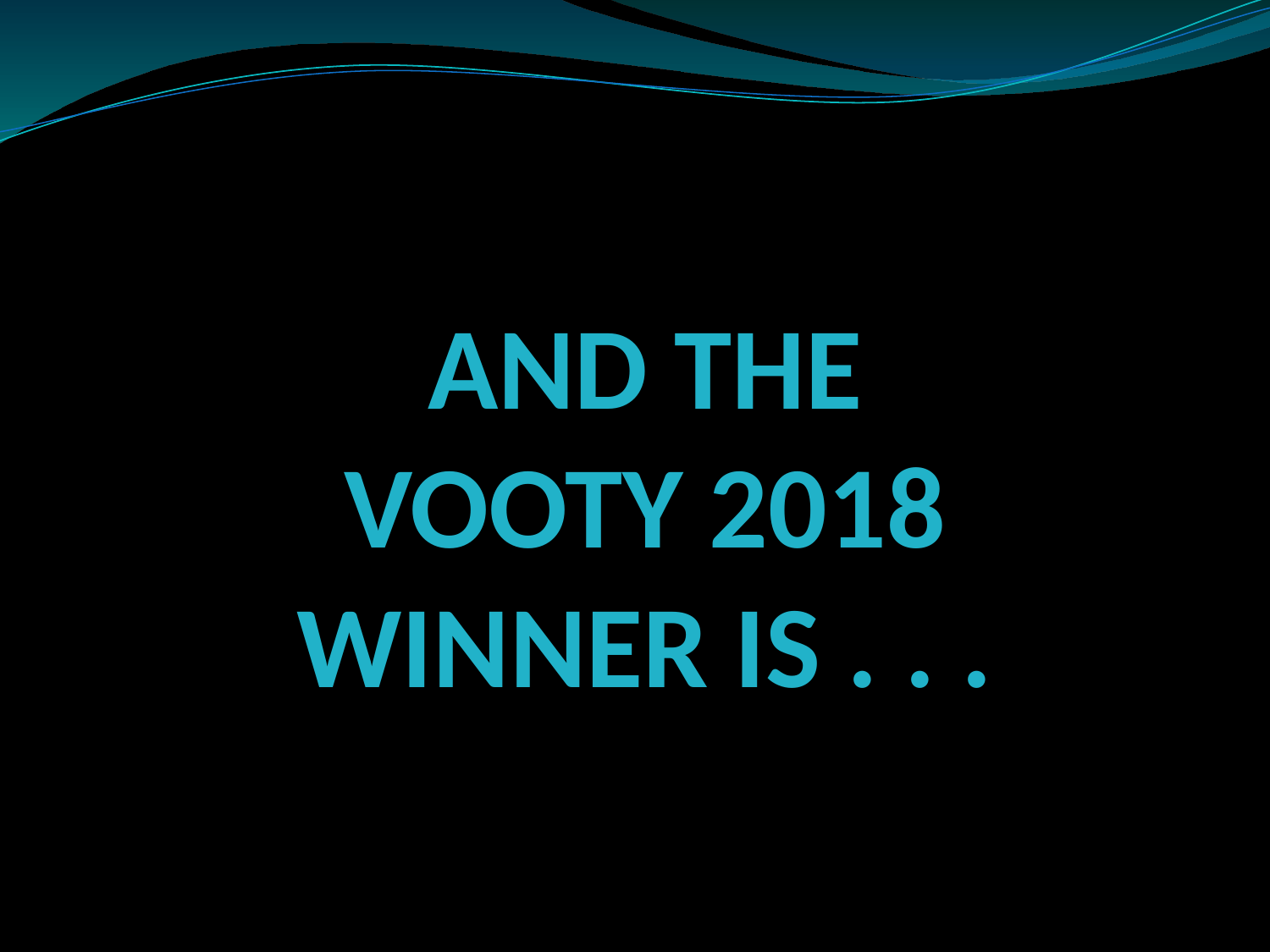

AND THE VOOTY 2018
WINNER IS . . .